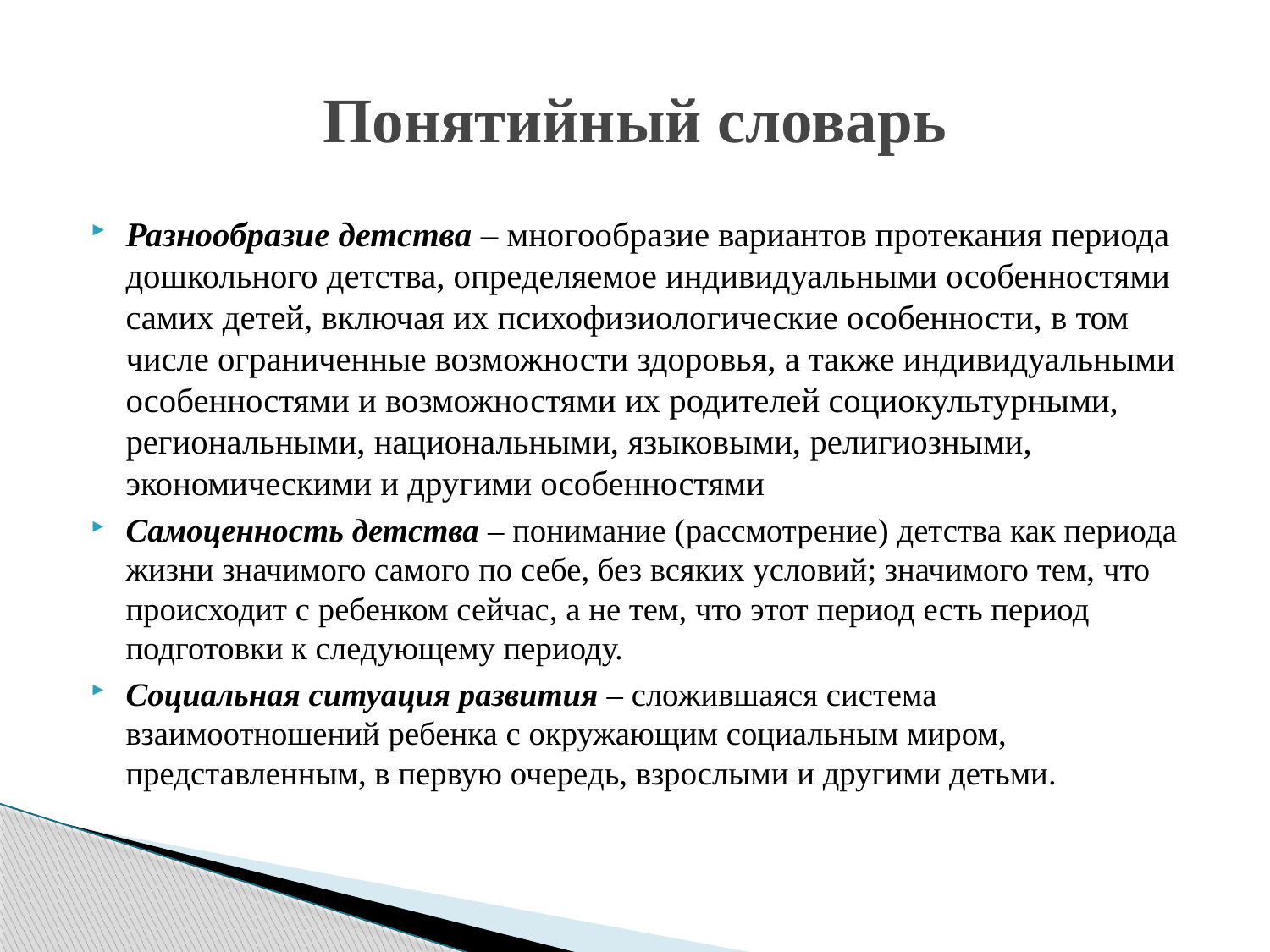

# Понятийный словарь
Разнообразие детства – многообразие вариантов протекания периода дошкольного детства, определяемое индивидуальными особенностями самих детей, включая их психофизиологические особенности, в том числе ограниченные возможности здоровья, а также индивидуальными особенностями и возможностями их родителей социокультурными, региональными, национальными, языковыми, религиозными, экономическими и другими особенностями
Самоценность детства – понимание (рассмотрение) детства как периода жизни значимого самого по себе, без всяких условий; значимого тем, что происходит с ребенком сейчас, а не тем, что этот период есть период подготовки к следующему периоду.
Социальная ситуация развития – сложившаяся система взаимоотношений ребенка с окружающим социальным миром, представленным, в первую очередь, взрослыми и другими детьми.